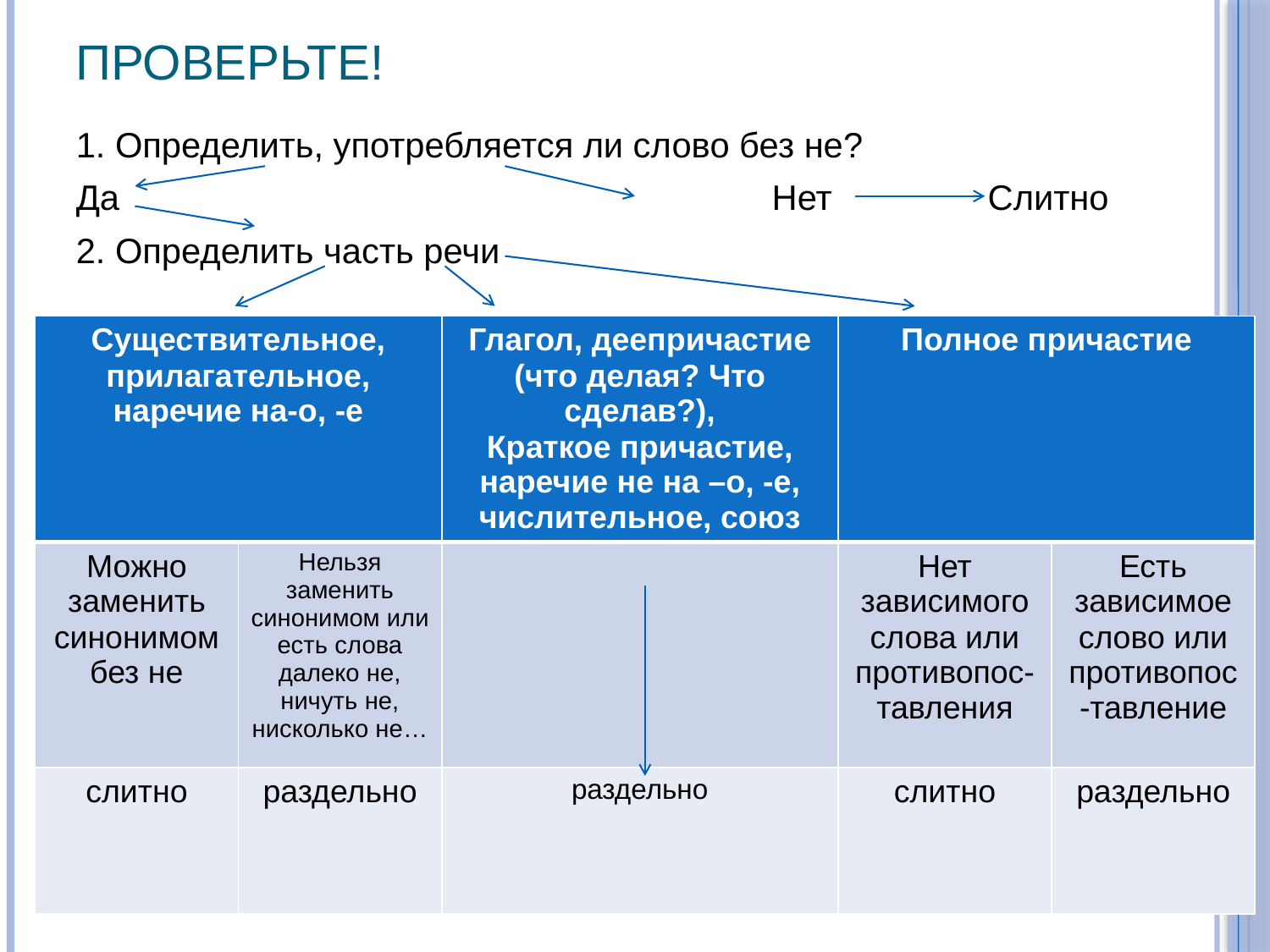

# Проверьте!
1. Определить, употребляется ли слово без не?
Да                                                                   Нет                Слитно
2. Определить часть речи

| Существительное, прилагательное, наречие на-о, -е |  | Глагол, деепричастие (что делая? Что сделав?), Краткое причастие, наречие не на –о, -е, числительное, союз | Полное причастие |  |
| --- | --- | --- | --- | --- |
| Можно заменить синонимом без не | Нельзя заменить синонимом или есть слова далеко не, ничуть не, нисколько не… |  | Нет зависимого слова или противопос-тавления | Есть зависимое слово или противопос-тавление |
| слитно | раздельно | раздельно | слитно | раздельно |